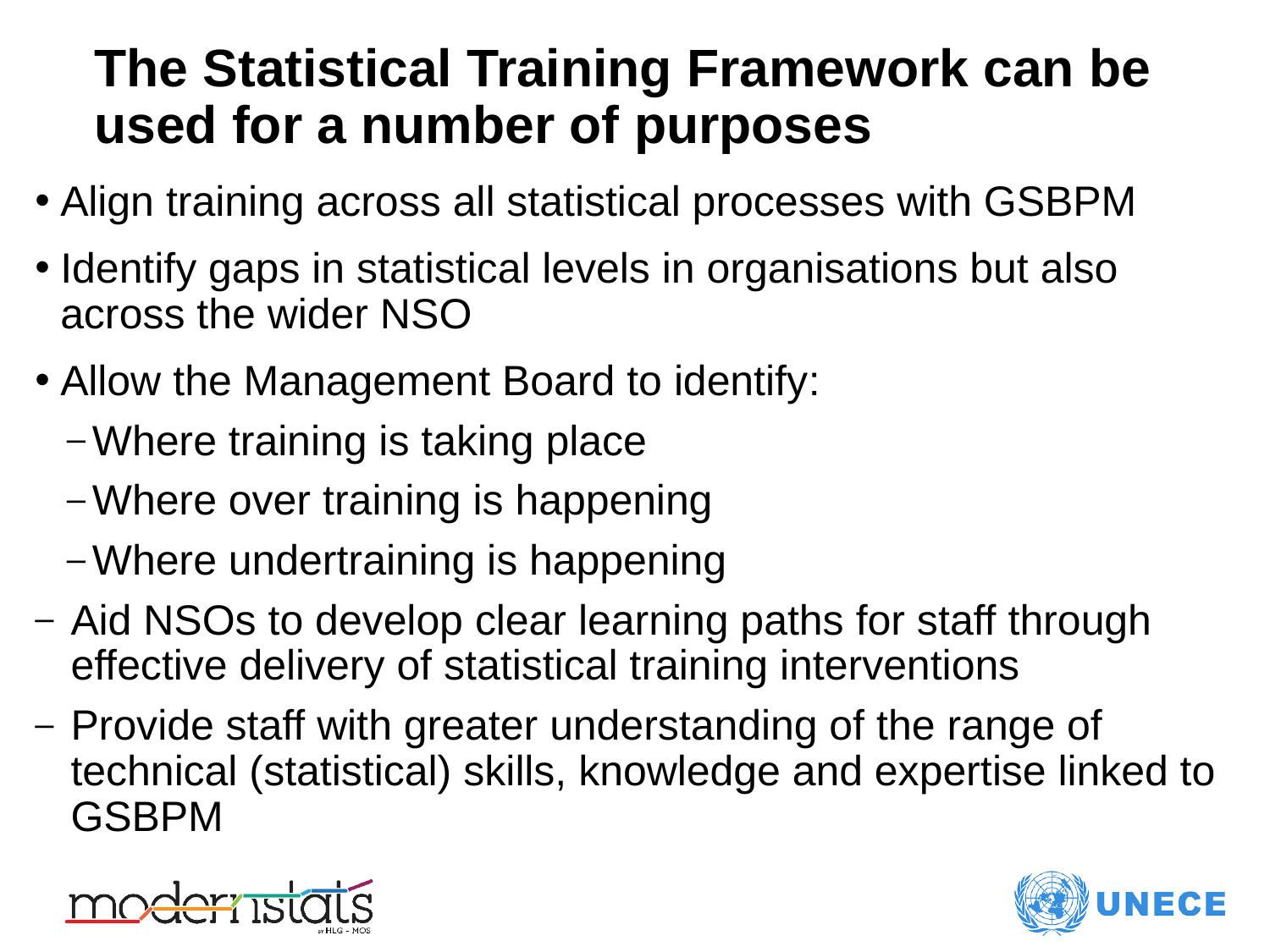

# The Statistical Training Framework can be used for a number of purposes
Align training across all statistical processes with GSBPM
Identify gaps in statistical levels in organisations but also across the wider NSO
Allow the Management Board to identify:
Where training is taking place
Where over training is happening
Where undertraining is happening
Aid NSOs to develop clear learning paths for staff through effective delivery of statistical training interventions
Provide staff with greater understanding of the range of technical (statistical) skills, knowledge and expertise linked to GSBPM